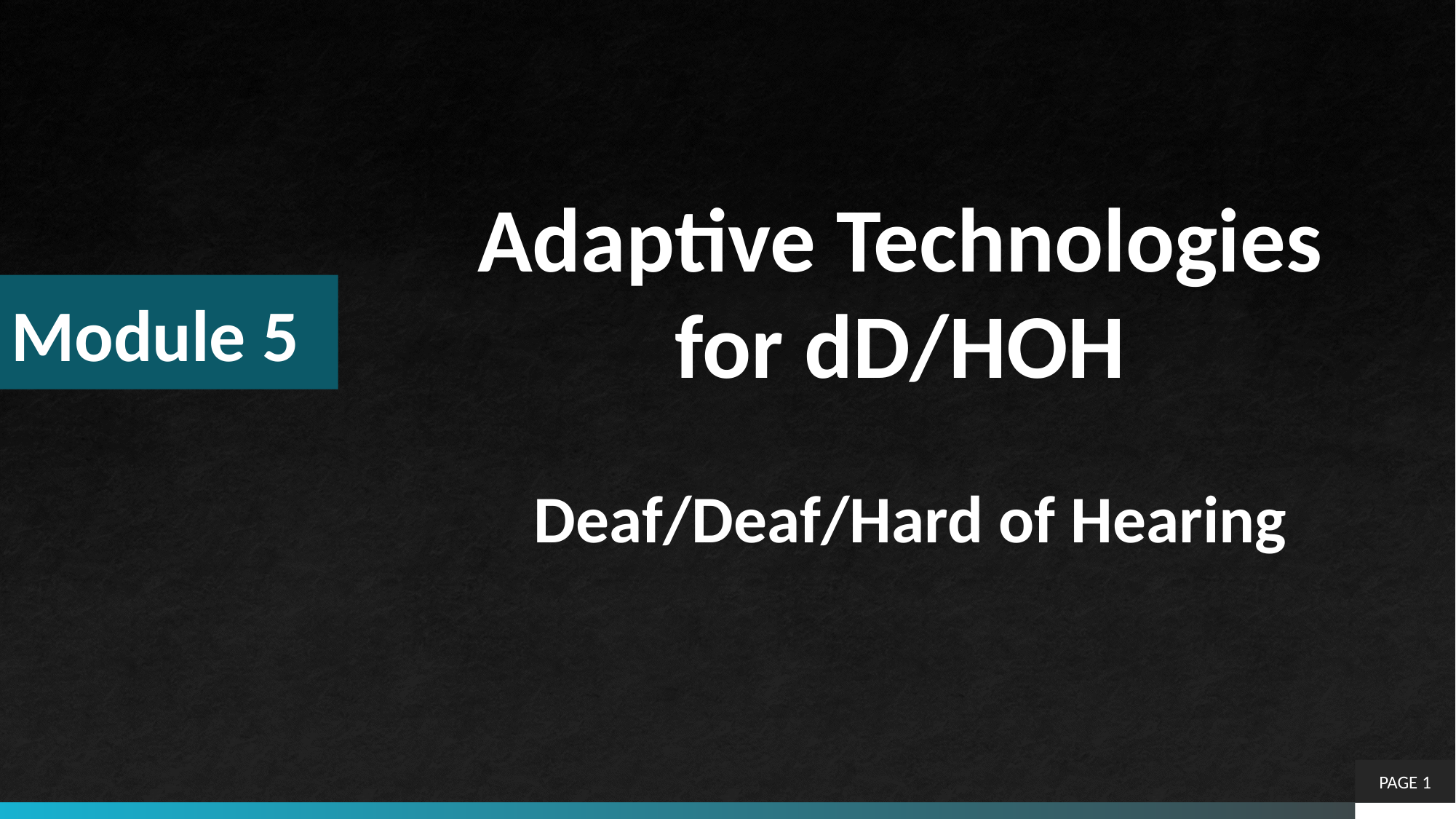

Adaptive Technologies
for dD/HOH

Deaf/Deaf/Hard of Hearing
# Module 5
PAGE 1